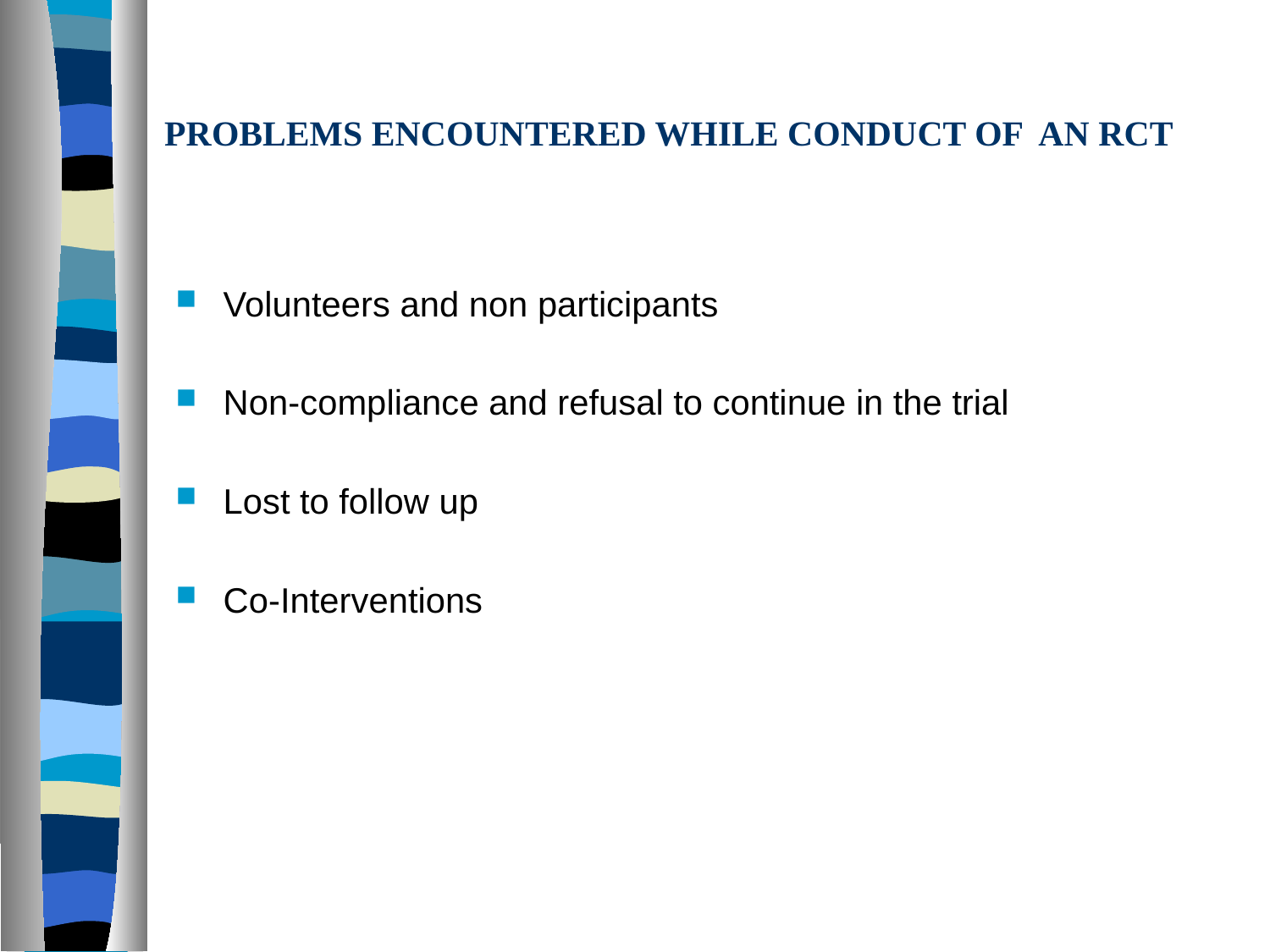

# PROBLEMS ENCOUNTERED WHILE CONDUCT OF  AN RCT
Volunteers and non participants

Non-compliance and refusal to continue in the trial

Lost to follow up

Co-Interventions